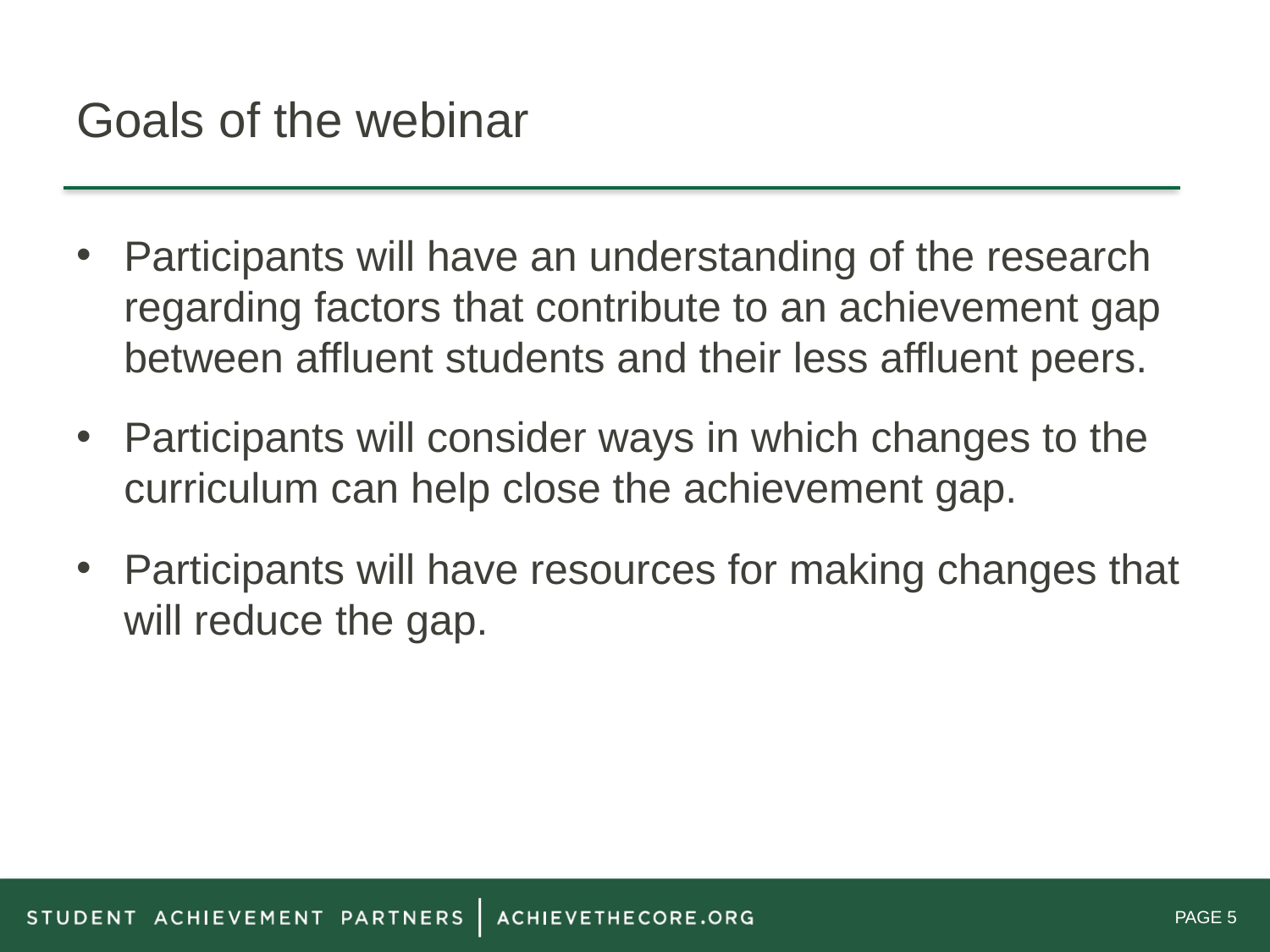

# Goals of the webinar
Participants will have an understanding of the research regarding factors that contribute to an achievement gap between affluent students and their less affluent peers.
Participants will consider ways in which changes to the curriculum can help close the achievement gap.
Participants will have resources for making changes that will reduce the gap.